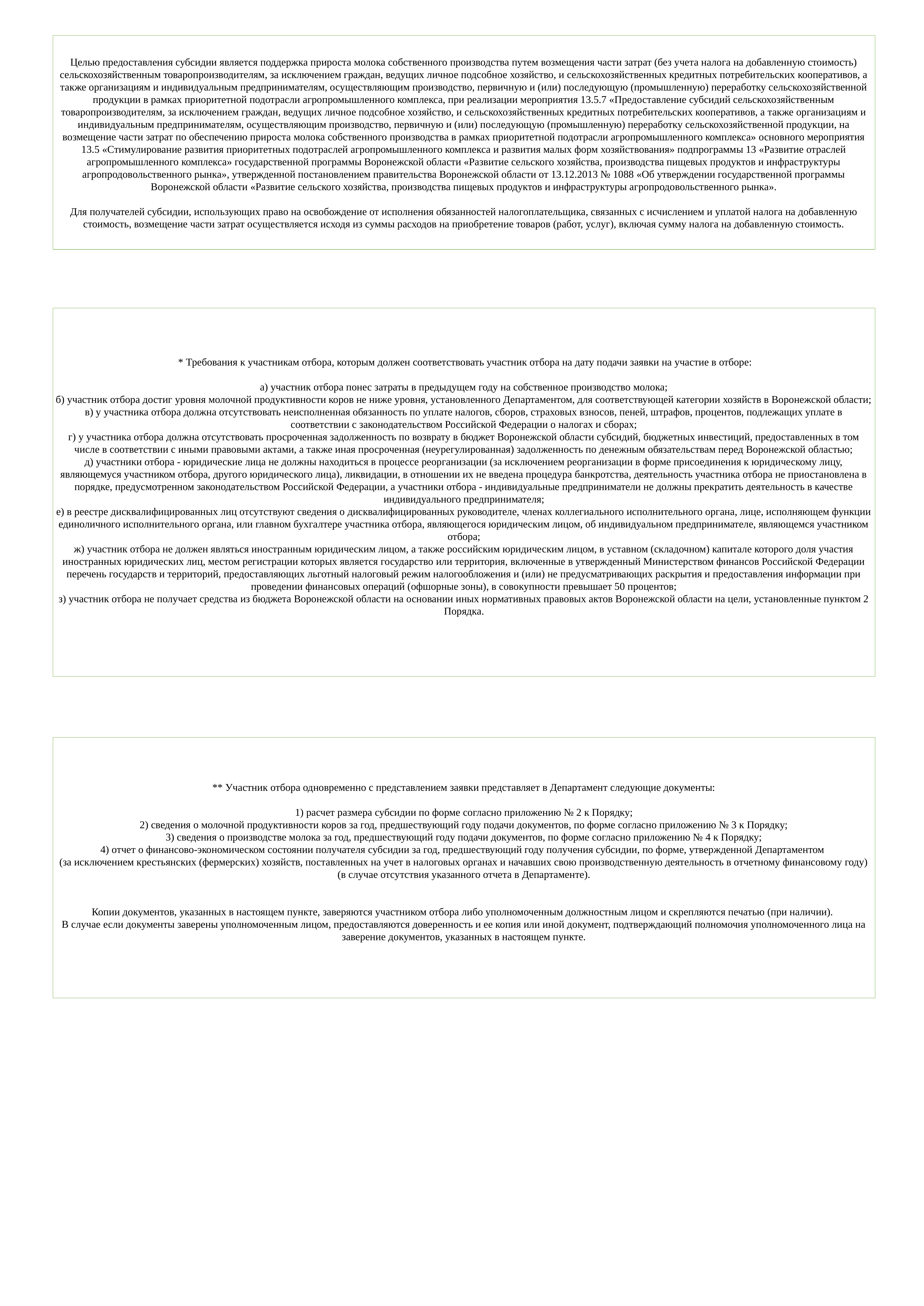

Целью предоставления субсидии является поддержка прироста молока собственного производства путем возмещения части затрат (без учета налога на добавленную стоимость) сельскохозяйственным товаропроизводителям, за исключением граждан, ведущих личное подсобное хозяйство, и сельскохозяйственных кредитных потребительских кооперативов, а также организациям и индивидуальным предпринимателям, осуществляющим производство, первичную и (или) последующую (промышленную) переработку сельскохозяйственной продукции в рамках приоритетной подотрасли агропромышленного комплекса, при реализации мероприятия 13.5.7 «Предоставление субсидий сельскохозяйственным товаропроизводителям, за исключением граждан, ведущих личное подсобное хозяйство, и сельскохозяйственных кредитных потребительских кооперативов, а также организациям и индивидуальным предпринимателям, осуществляющим производство, первичную и (или) последующую (промышленную) переработку сельскохозяйственной продукции, на возмещение части затрат по обеспечению прироста молока собственного производства в рамках приоритетной подотрасли агропромышленного комплекса» основного мероприятия 13.5 «Стимулирование развития приоритетных подотраслей агропромышленного комплекса и развития малых форм хозяйствования» подпрограммы 13 «Развитие отраслей агропромышленного комплекса» государственной программы Воронежской области «Развитие сельского хозяйства, производства пищевых продуктов и инфраструктуры агропродовольственного рынка», утвержденной постановлением правительства Воронежской области от 13.12.2013 № 1088 «Об утверждении государственной программы Воронежской области «Развитие сельского хозяйства, производства пищевых продуктов и инфраструктуры агропродовольственного рынка».

Для получателей субсидии, использующих право на освобождение от исполнения обязанностей налогоплательщика, связанных с исчислением и уплатой налога на добавленную стоимость, возмещение части затрат осуществляется исходя из суммы расходов на приобретение товаров (работ, услуг), включая сумму налога на добавленную стоимость.

 * Требования к участникам отбора, которым должен соответствовать участник отбора на дату подачи заявки на участие в отборе:

а) участник отбора понес затраты в предыдущем году на собственное производство молока;
б) участник отбора достиг уровня молочной продуктивности коров не ниже уровня, установленного Департаментом, для соответствующей категории хозяйств в Воронежской области;
в) у участника отбора должна отсутствовать неисполненная обязанность по уплате налогов, сборов, страховых взносов, пеней, штрафов, процентов, подлежащих уплате в соответствии с законодательством Российской Федерации о налогах и сборах;
г) у участника отбора должна отсутствовать просроченная задолженность по возврату в бюджет Воронежской области субсидий, бюджетных инвестиций, предоставленных в том числе в соответствии с иными правовыми актами, а также иная просроченная (неурегулированная) задолженность по денежным обязательствам перед Воронежской областью;
д) участники отбора - юридические лица не должны находиться в процессе реорганизации (за исключением реорганизации в форме присоединения к юридическому лицу, являющемуся участником отбора, другого юридического лица), ликвидации, в отношении их не введена процедура банкротства, деятельность участника отбора не приостановлена в порядке, предусмотренном законодательством Российской Федерации, а участники отбора - индивидуальные предприниматели не должны прекратить деятельность в качестве индивидуального предпринимателя;
е) в реестре дисквалифицированных лиц отсутствуют сведения о дисквалифицированных руководителе, членах коллегиального исполнительного органа, лице, исполняющем функции единоличного исполнительного органа, или главном бухгалтере участника отбора, являющегося юридическим лицом, об индивидуальном предпринимателе, являющемся участником отбора;
ж) участник отбора не должен являться иностранным юридическим лицом, а также российским юридическим лицом, в уставном (складочном) капитале которого доля участия иностранных юридических лиц, местом регистрации которых является государство или территория, включенные в утвержденный Министерством финансов Российской Федерации перечень государств и территорий, предоставляющих льготный налоговый режим налогообложения и (или) не предусматривающих раскрытия и предоставления информации при проведении финансовых операций (офшорные зоны), в совокупности превышает 50 процентов;
з) участник отбора не получает средства из бюджета Воронежской области на основании иных нормативных правовых актов Воронежской области на цели, установленные пунктом 2 Порядка.

** Участник отбора одновременно с представлением заявки представляет в Департамент следующие документы:

1) расчет размера субсидии по форме согласно приложению № 2 к Порядку;
2) сведения о молочной продуктивности коров за год, предшествующий году подачи документов, по форме согласно приложению № 3 к Порядку;
3) сведения о производстве молока за год, предшествующий году подачи документов, по форме согласно приложению № 4 к Порядку;
4) отчет о финансово-экономическом состоянии получателя субсидии за год, предшествующий году получения субсидии, по форме, утвержденной Департаментом
(за исключением крестьянских (фермерских) хозяйств, поставленных на учет в налоговых органах и начавших свою производственную деятельность в отчетному финансовому году) (в случае отсутствия указанного отчета в Департаменте).

Копии документов, указанных в настоящем пункте, заверяются участником отбора либо уполномоченным должностным лицом и скрепляются печатью (при наличии).
В случае если документы заверены уполномоченным лицом, предоставляются доверенность и ее копия или иной документ, подтверждающий полномочия уполномоченного лица на заверение документов, указанных в настоящем пункте.